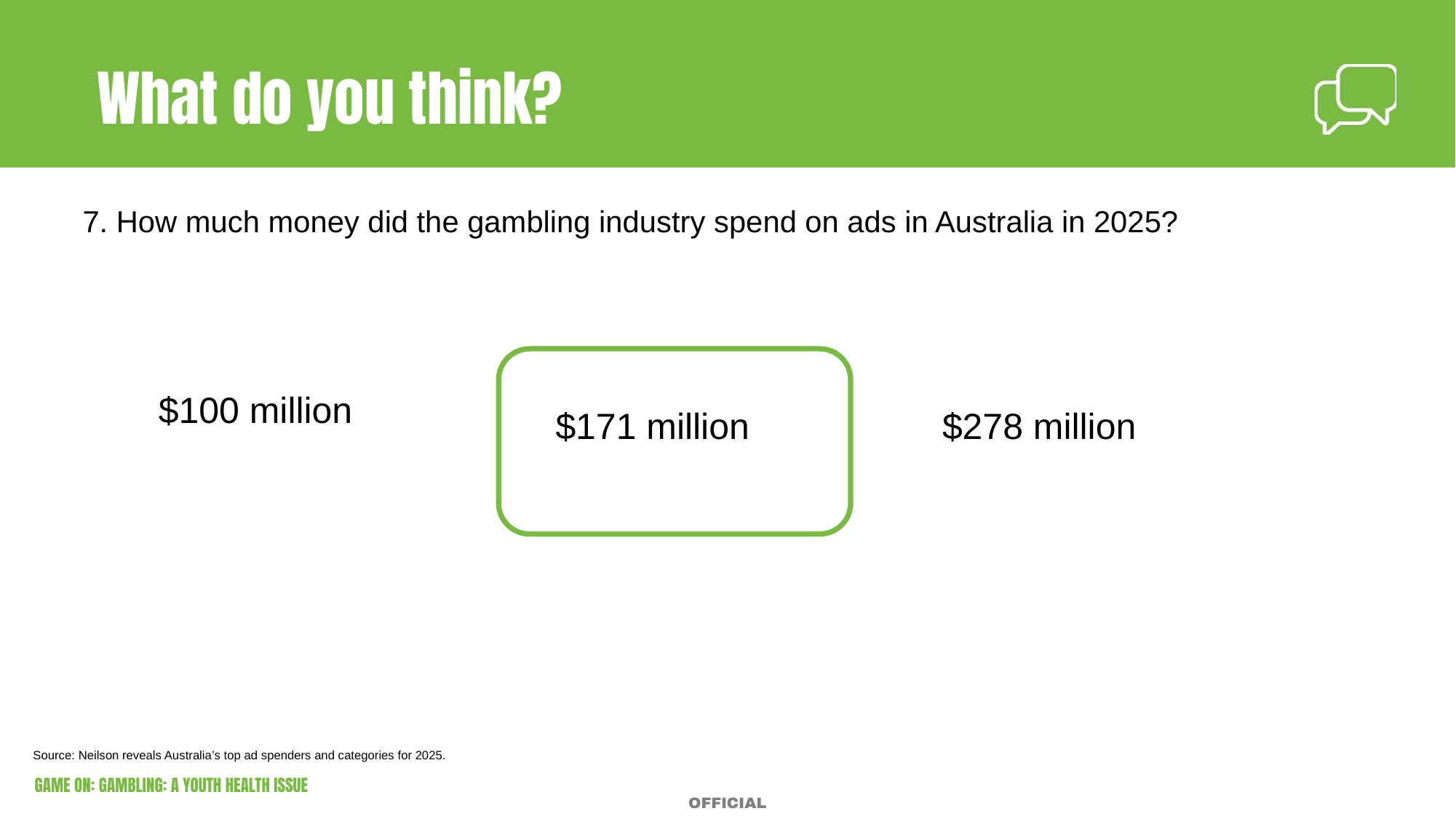

What do you think?
7. How much money did the gambling industry spend on ads in Australia in 2025?

$100 million

$278 million
$171 million
Source: Neilson reveals Australia’s top ad spenders and categories for 2025.